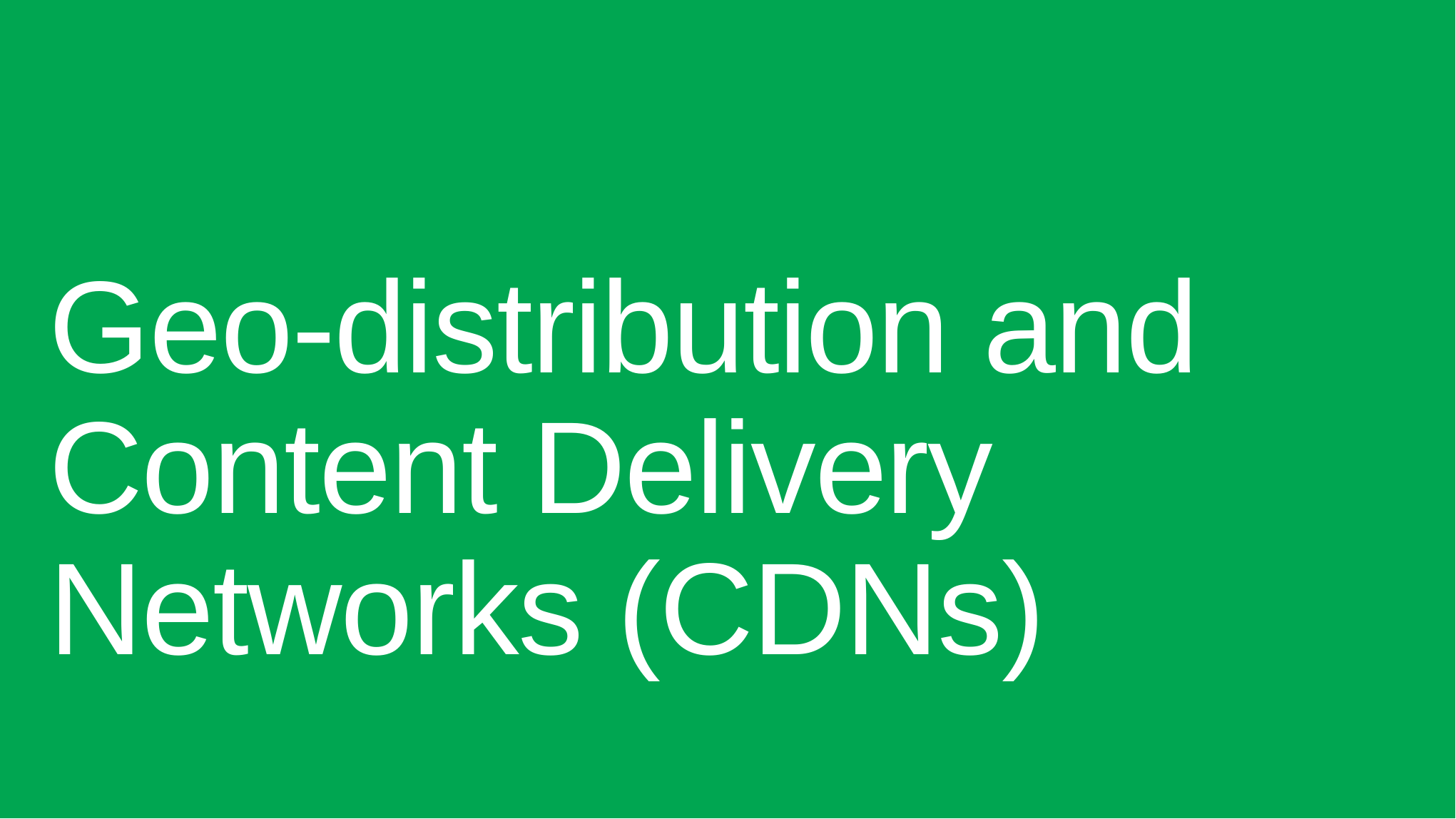

# Geo-distribution and Content Delivery Networks (CDNs)